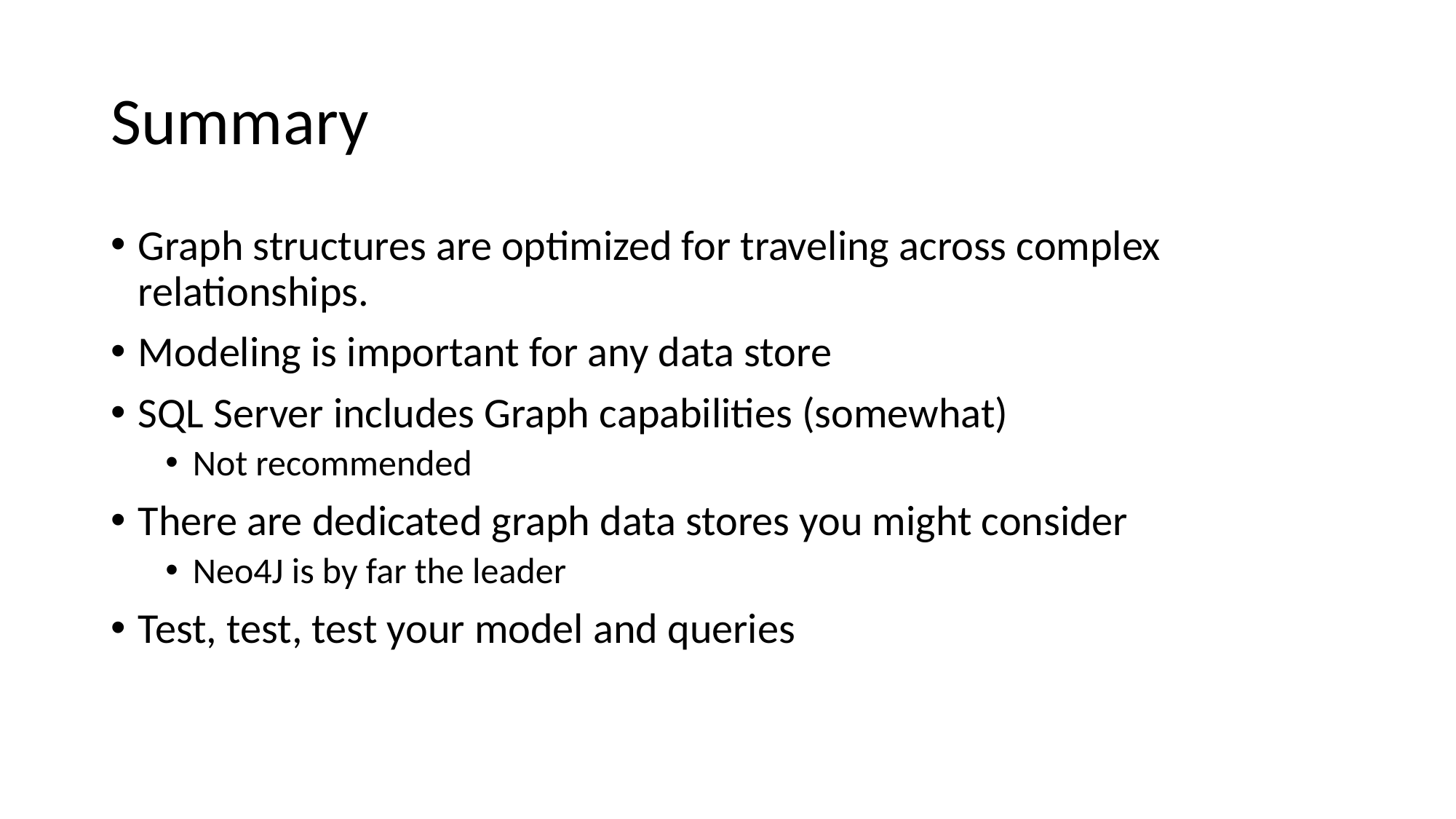

# Summary
Graph structures are optimized for traveling across complex relationships.
Modeling is important for any data store
SQL Server includes Graph capabilities (somewhat)
Not recommended
There are dedicated graph data stores you might consider
Neo4J is by far the leader
Test, test, test your model and queries